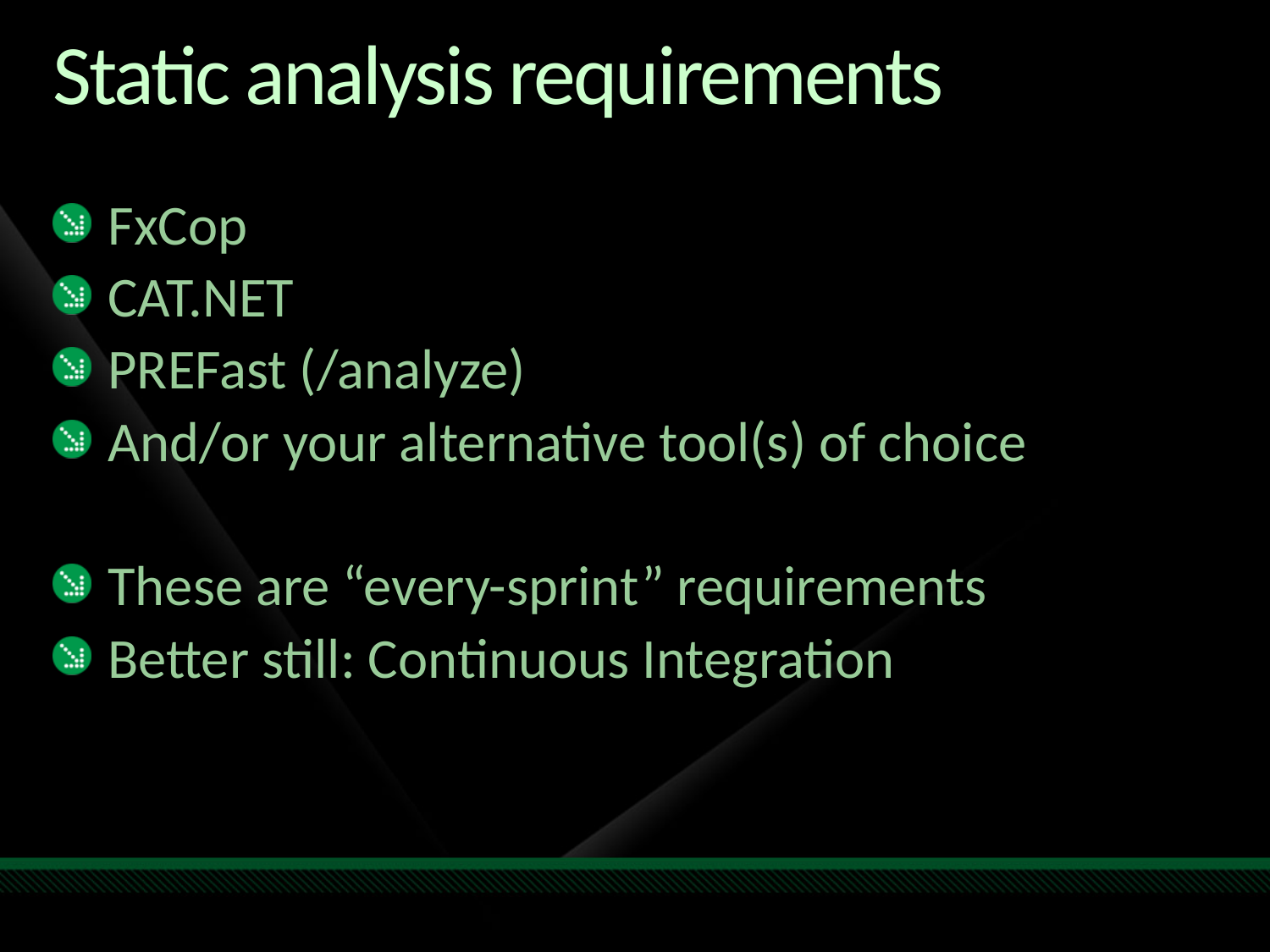

# Static analysis requirements
FxCop
CAT.NET
PREFast (/analyze)
And/or your alternative tool(s) of choice

These are “every-sprint” requirements
Better still: Continuous Integration